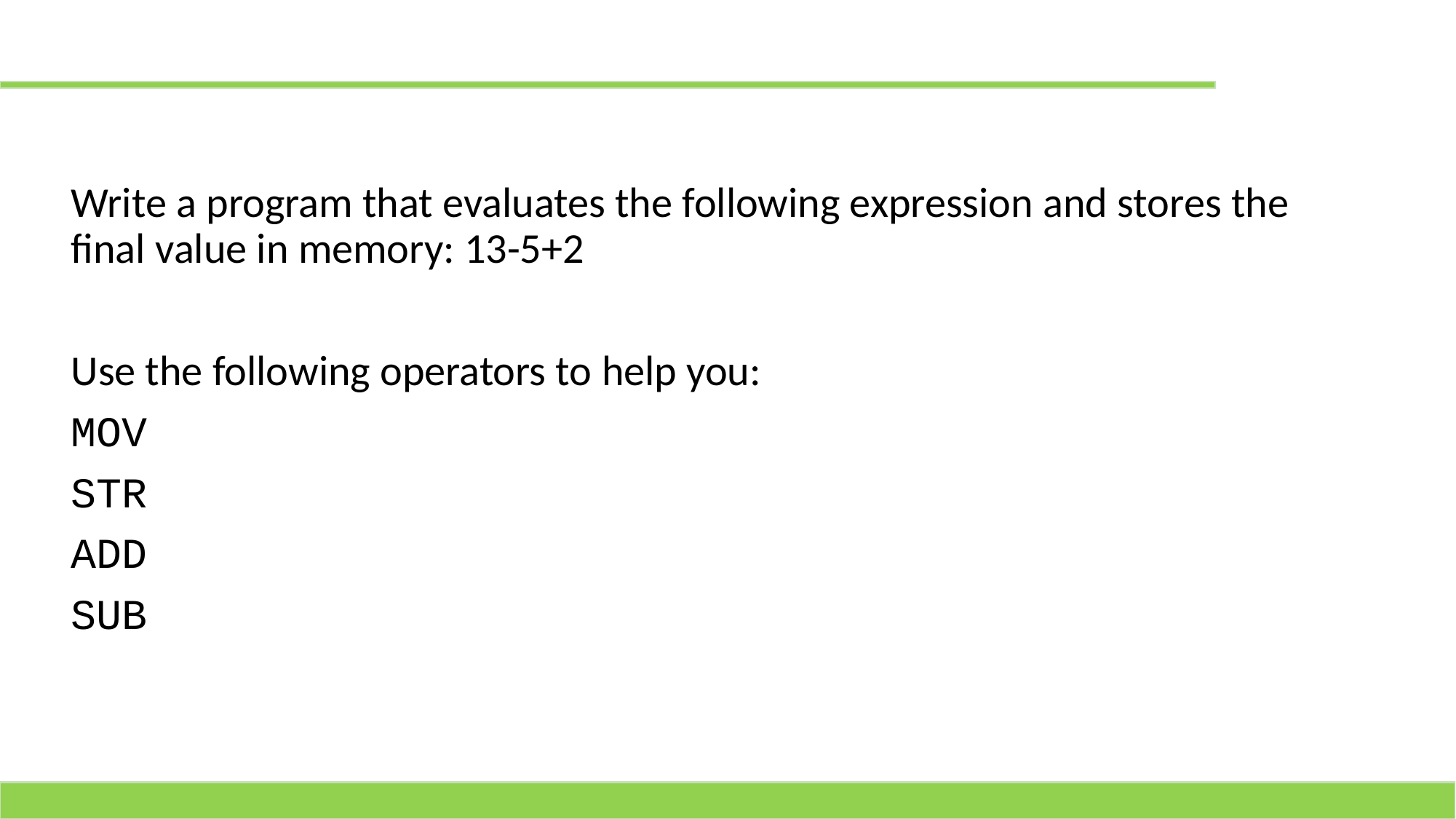

# Make
Write a program that evaluates the following expression and stores the final value in memory: 13-5+2

Use the following operators to help you:
MOV
STR
ADD
SUB